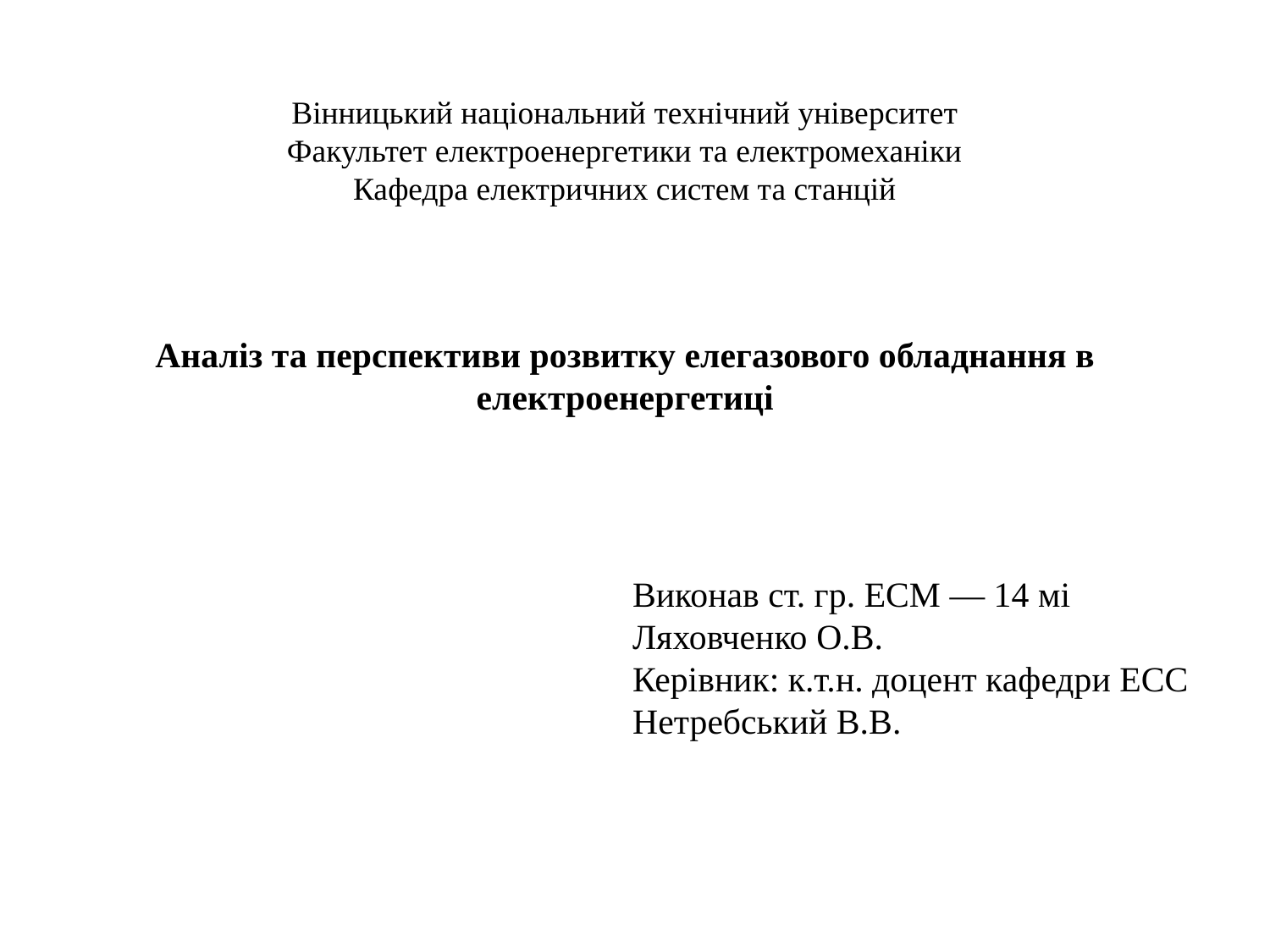

Вінницький національний технічний університет
Факультет електроенергетики та електромеханіки
Кафедра електричних систем та станцій
Аналіз та перспективи розвитку елегазового обладнання в електроенергетиці
Виконав ст. гр. ЕСМ — 14 мі
Ляховченко О.В.
Керівник: к.т.н. доцент кафедри ЕСС
Нетребський В.В.